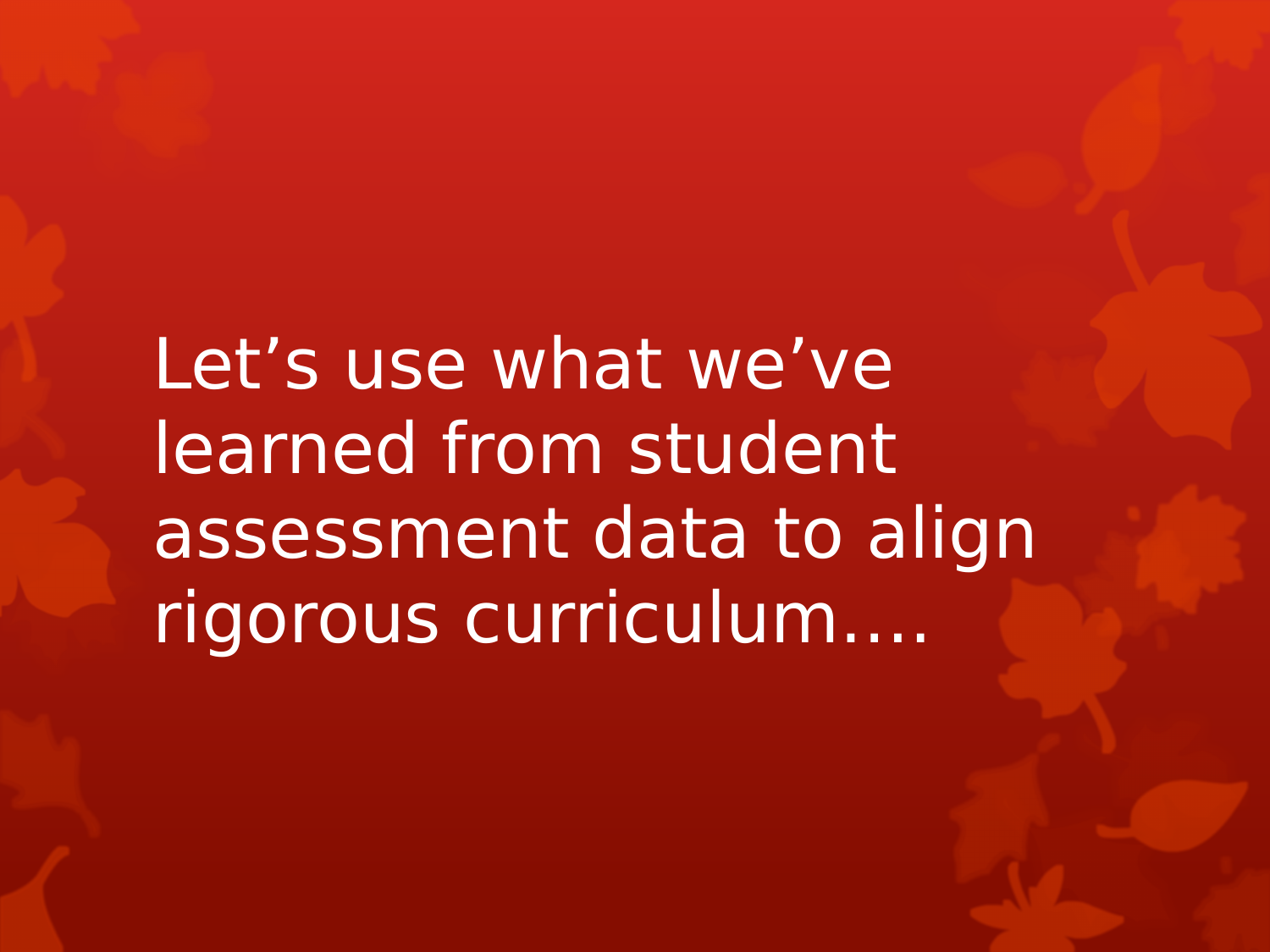

# Let’s use what we’ve learned from student assessment data to align rigorous curriculum….